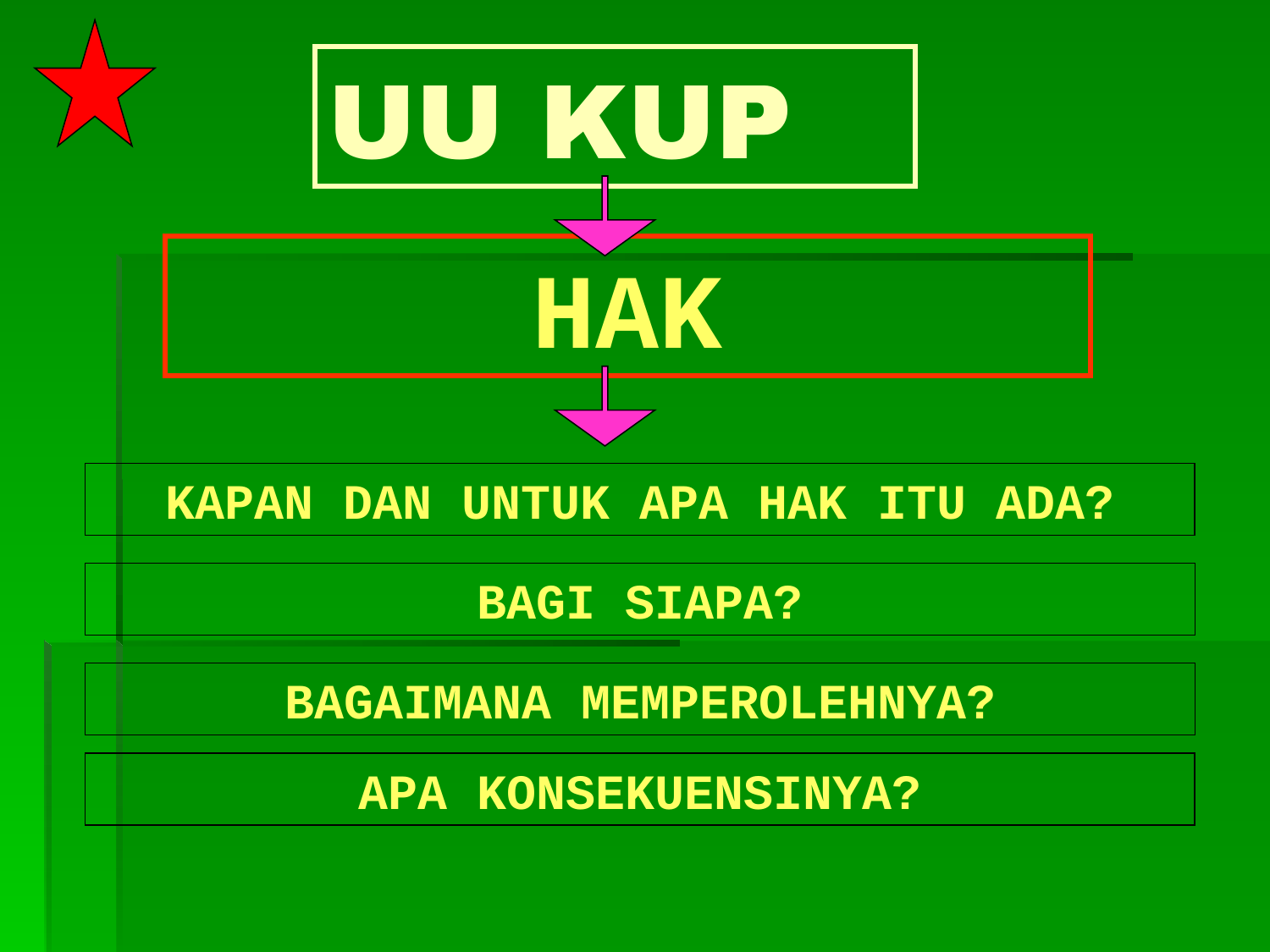

# UU KUP

HAK

KAPAN DAN UNTUK APA HAK ITU ADA?
BAGI SIAPA?
BAGAIMANA MEMPEROLEHNYA?
APA KONSEKUENSINYA?